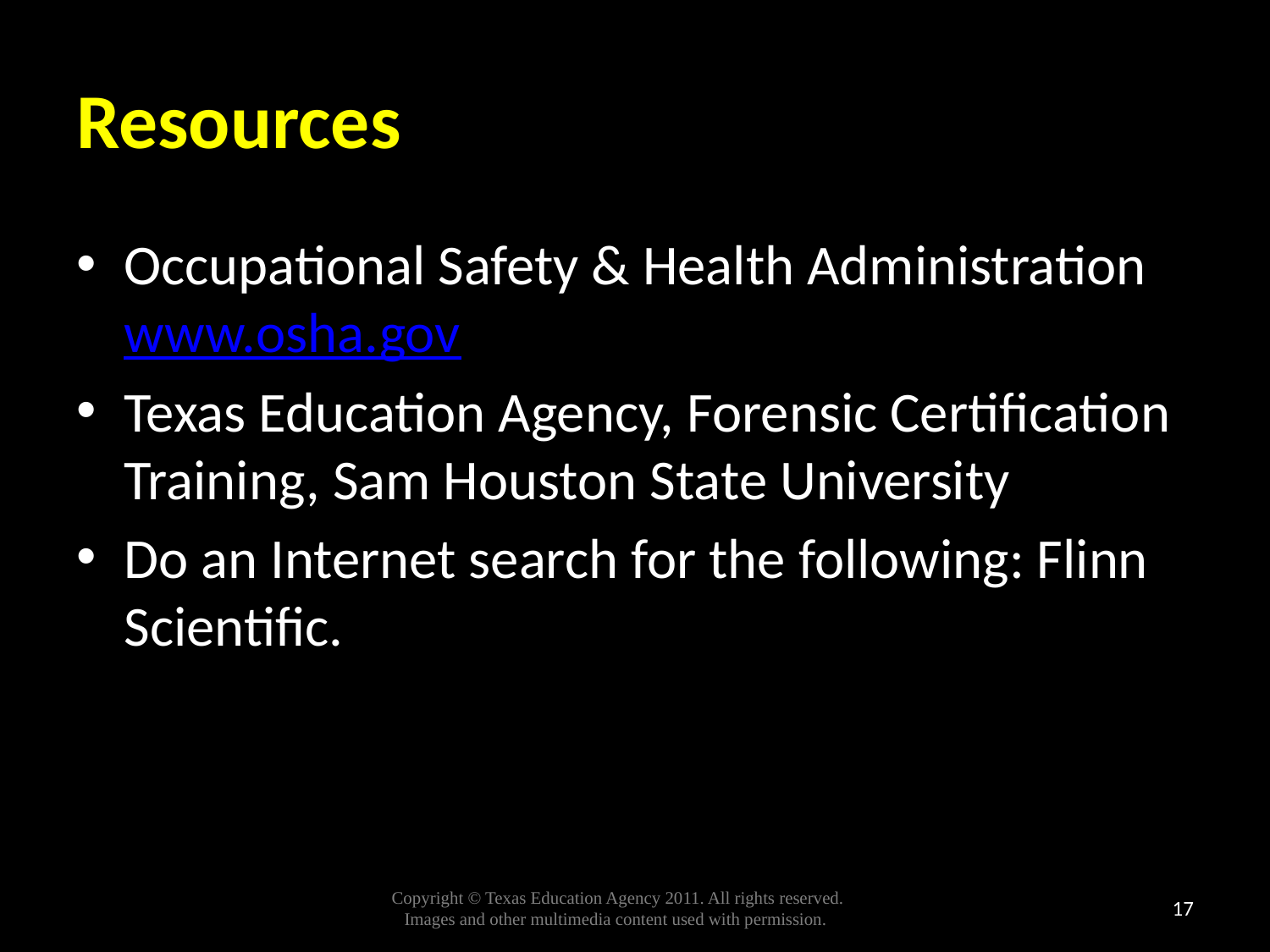

# Resources
Occupational Safety & Health Administration www.osha.gov
Texas Education Agency, Forensic Certification Training, Sam Houston State University
Do an Internet search for the following: Flinn Scientific.

17